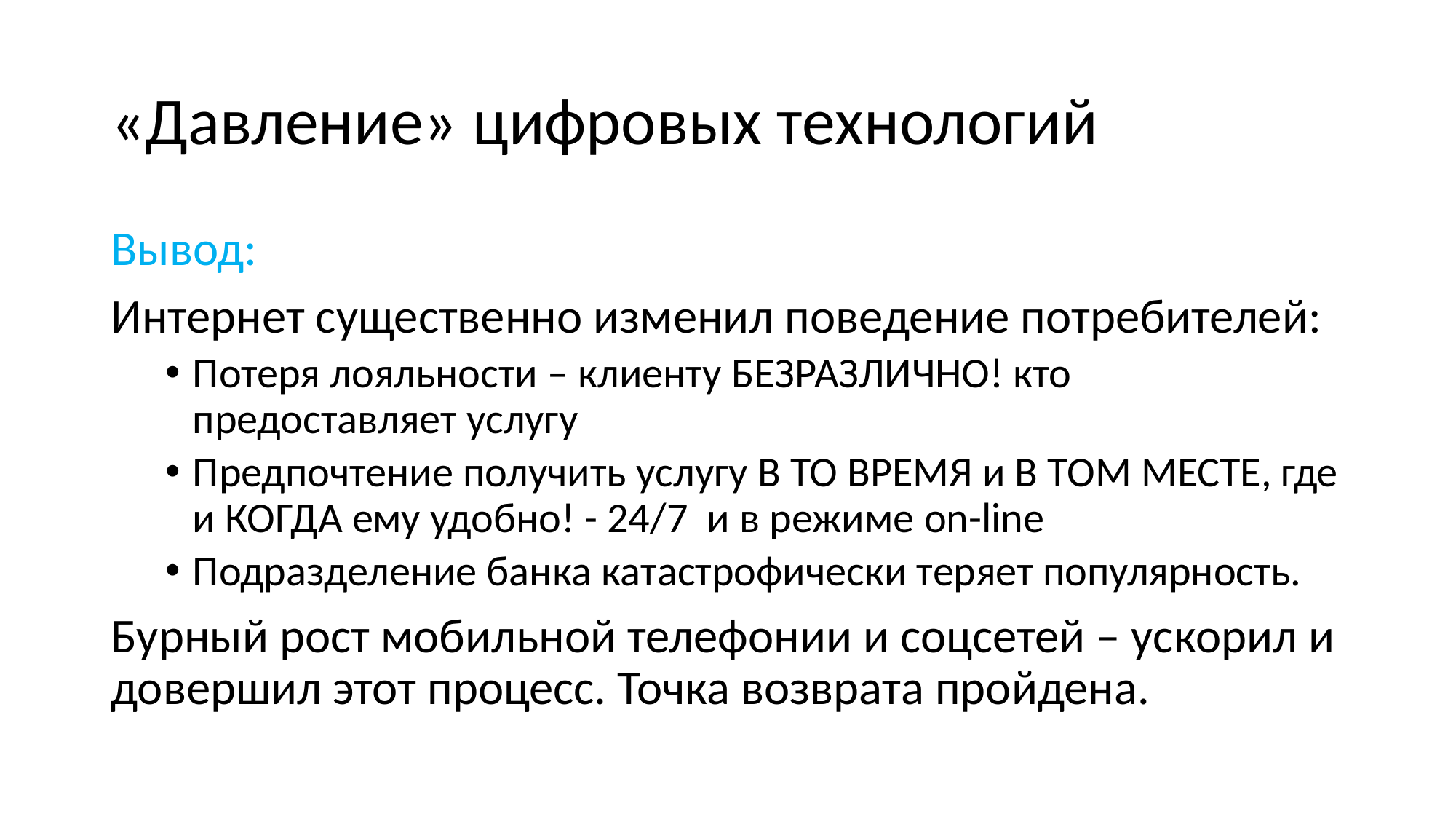

# «Давление» цифровых технологий
Вывод:
Интернет существенно изменил поведение потребителей:
Потеря лояльности – клиенту БЕЗРАЗЛИЧНО! кто предоставляет услугу
Предпочтение получить услугу В ТО ВРЕМЯ и В ТОМ МЕСТЕ, где и КОГДА ему удобно! - 24/7  и в режиме on-line
Подразделение банка катастрофически теряет популярность.
Бурный рост мобильной телефонии и соцсетей – ускорил и довершил этот процесс. Точка возврата пройдена.